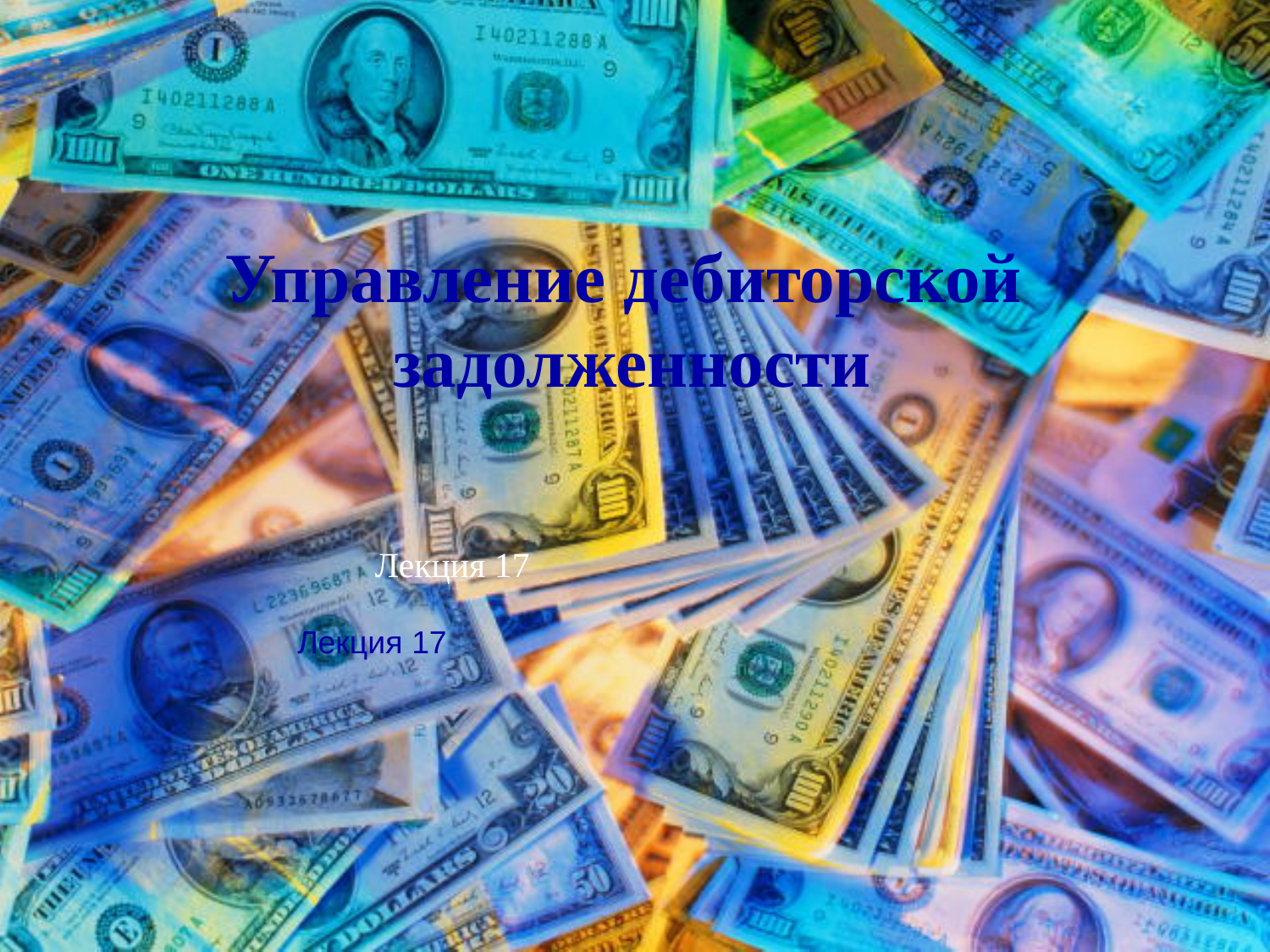

Управление дебиторской
задолженности
Лекция 17
Лекция 17